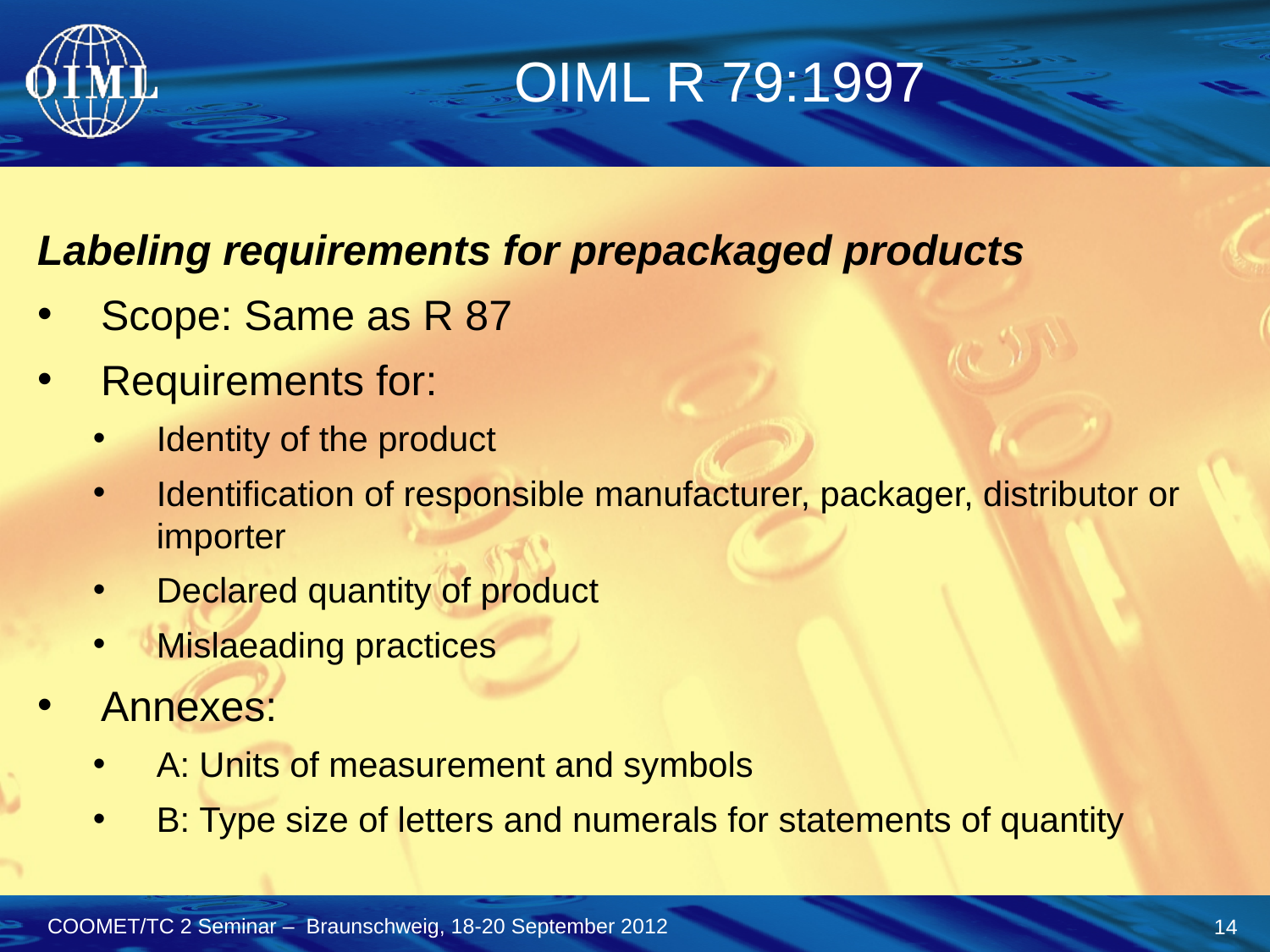

OIML R 79:1997
Labeling requirements for prepackaged products
Scope: Same as R 87
Requirements for:
Identity of the product
Identification of responsible manufacturer, packager, distributor or importer
Declared quantity of product
Mislaeading practices
Annexes:
A: Units of measurement and symbols
B: Type size of letters and numerals for statements of quantity
14
COOMET/TC 2 Seminar –  Braunschweig, 18-20 September 2012